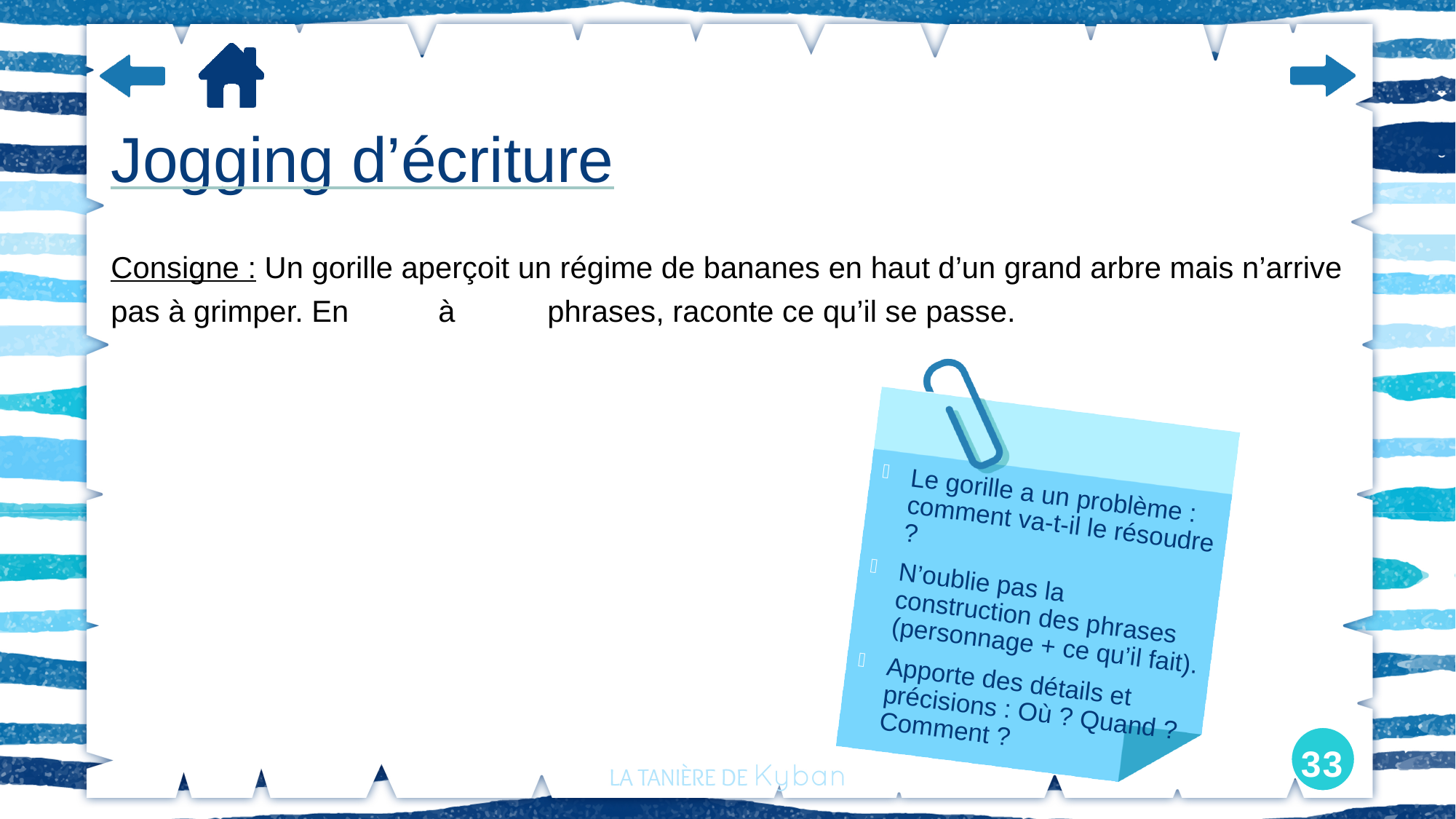

# Jogging d’écriture
Consigne : Un gorille aperçoit un régime de bananes en haut d’un grand arbre mais n’arrive pas à grimper. En 	à 	phrases, raconte ce qu’il se passe.
Le gorille a un problème : comment va-t-il le résoudre ?
N’oublie pas la construction des phrases (personnage + ce qu’il fait).
Apporte des détails et précisions : Où ? Quand ? Comment ?

33